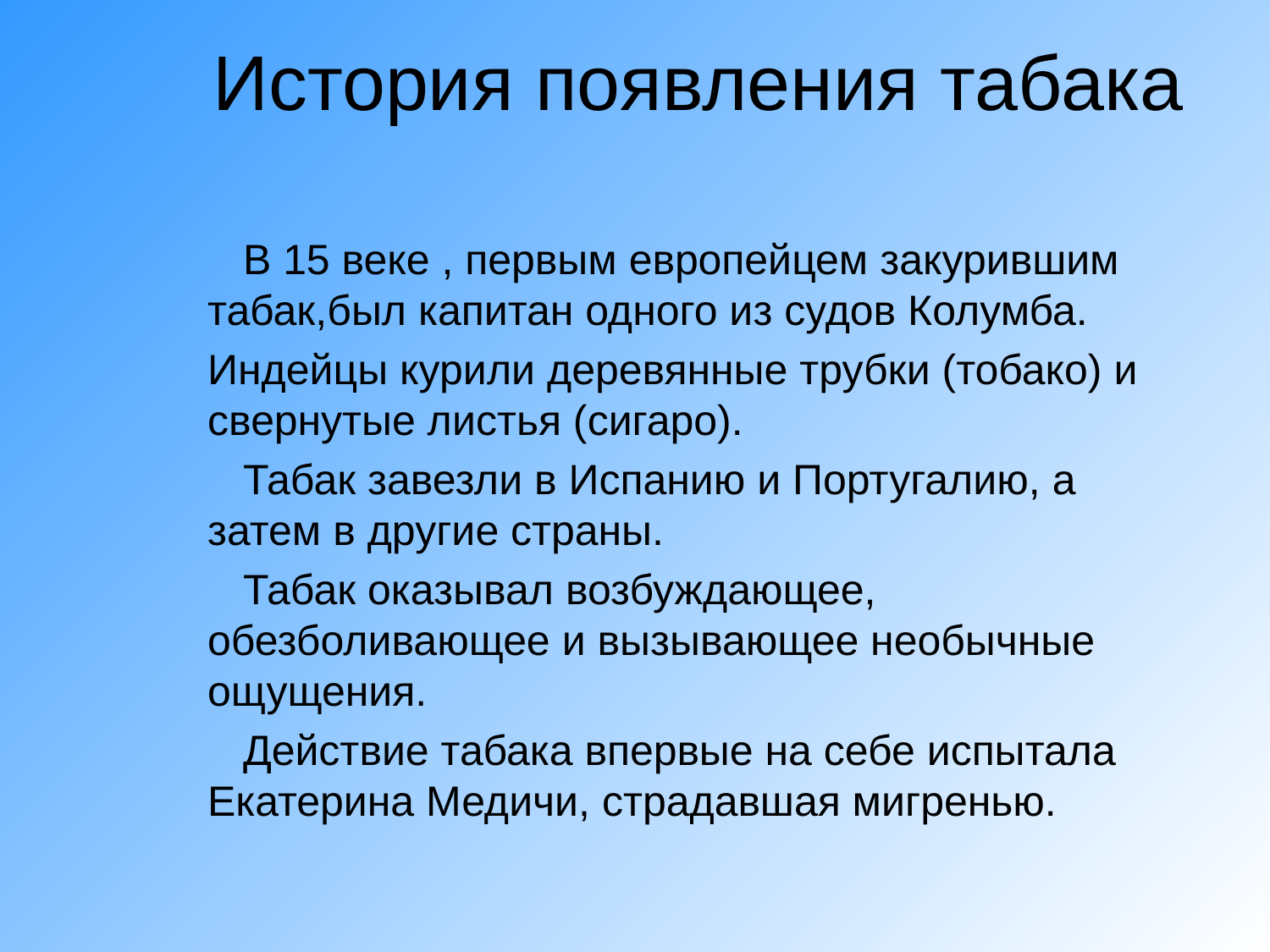

# История появления табака
   В 15 веке , первым европейцем закурившим табак,был капитан одного из судов Колумба.
Индейцы курили деревянные трубки (тобако) и свернутые листья (сигаро).
   Табак завезли в Испанию и Португалию, а затем в другие страны.
   Табак оказывал возбуждающее, обезболивающее и вызывающее необычные ощущения.
   Действие табака впервые на себе испытала Екатерина Медичи, страдавшая мигренью.